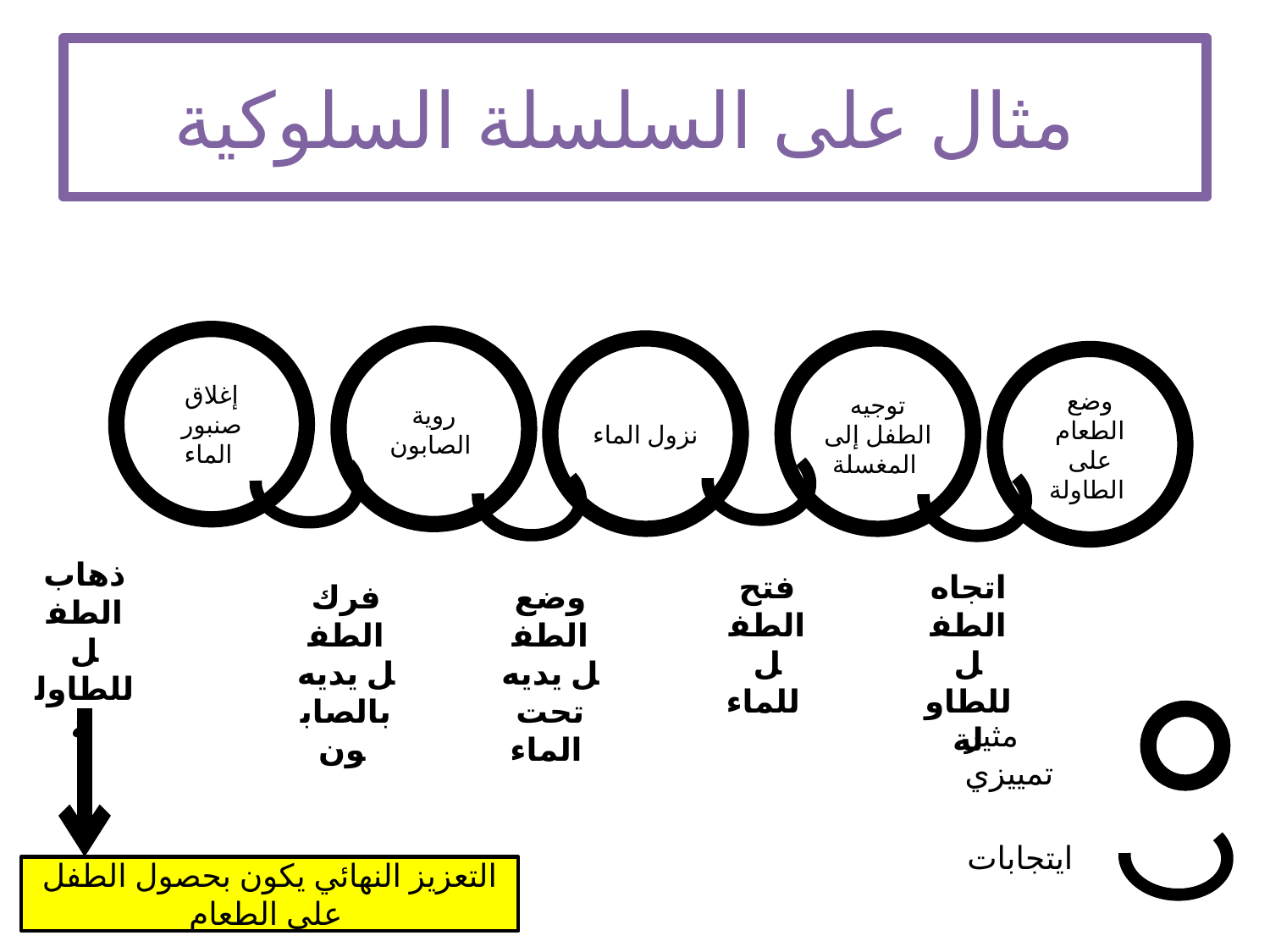

# مثال على السلسلة السلوكية
إغلاق صنبور الماء
روية الصابون
نزول الماء
توجيه الطفل إلى المغسلة
وضع الطعام على الطاولة

ذهاب الطفل للطاولة
فتح الطفل للماء
اتجاه الطفل للطاولة
فرك الطفل يديه بالصابون
وضع الطفل يديه تحت الماء
مثير تمييزي

ايتجابات
التعزيز النهائي يكون بحصول الطفل على الطعام